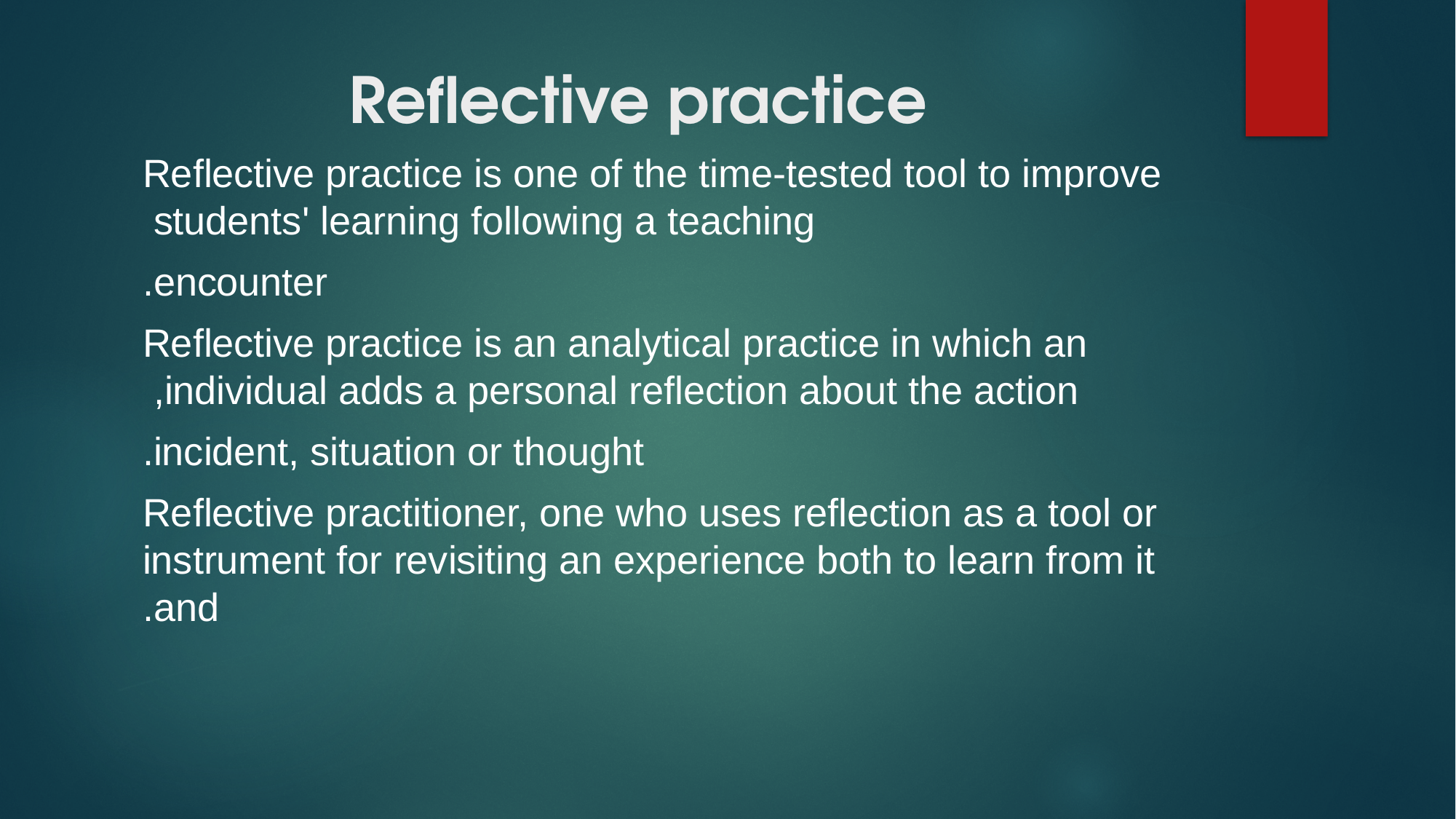

# Reflective practice
Reflective practice is one of the time-tested tool to improve students' learning following a teaching
encounter.
 Reflective practice is an analytical practice in which an individual adds a personal reflection about the action,
incident, situation or thought.
Reflective practitioner, one who uses reflection as a tool or instrument for revisiting an experience both to learn from it and.